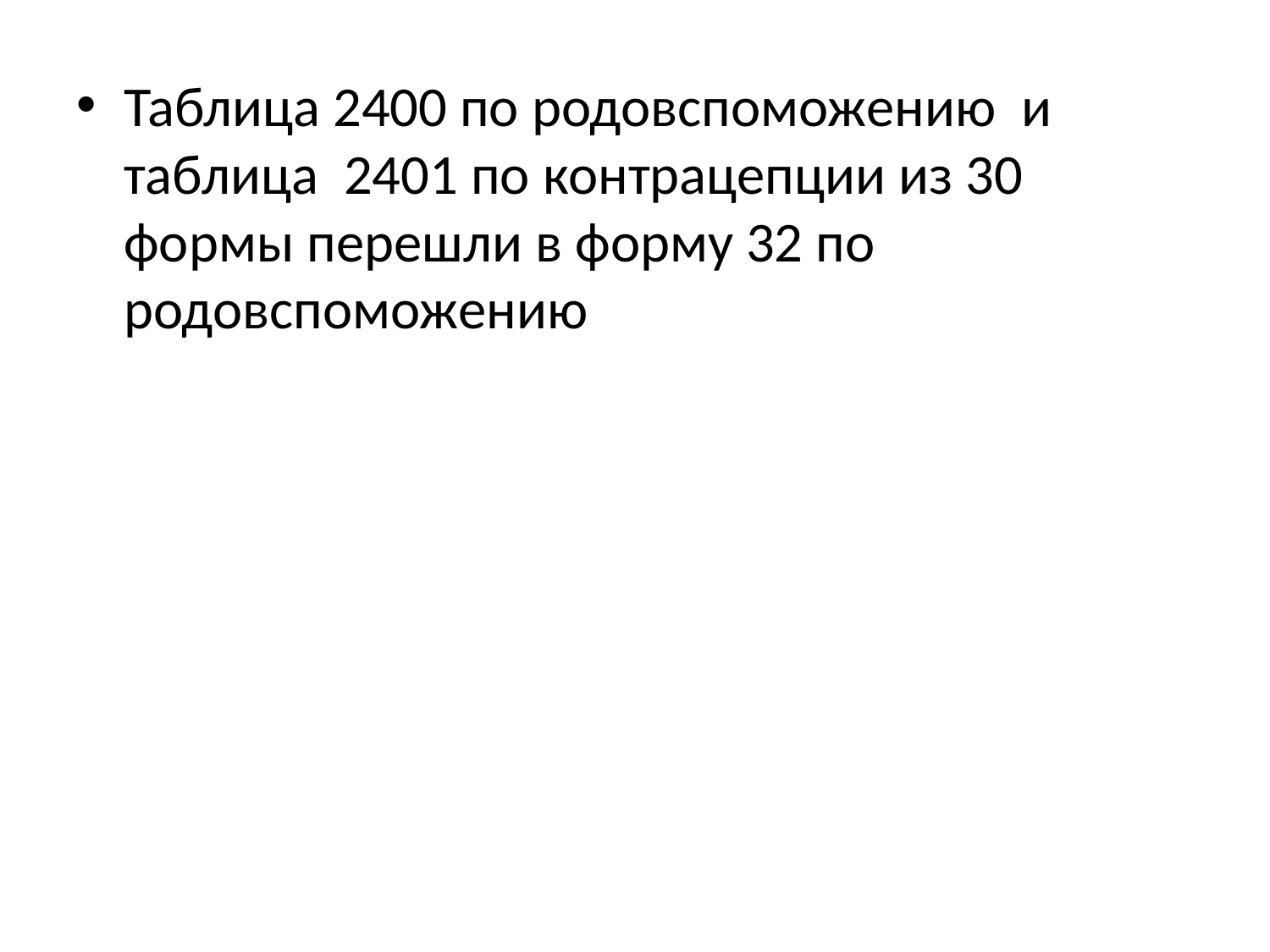

# Таблица 2400 по родовспоможению  и таблица  2401 по контрацепции из 30 формы перешли в форму 32 по родовспоможению